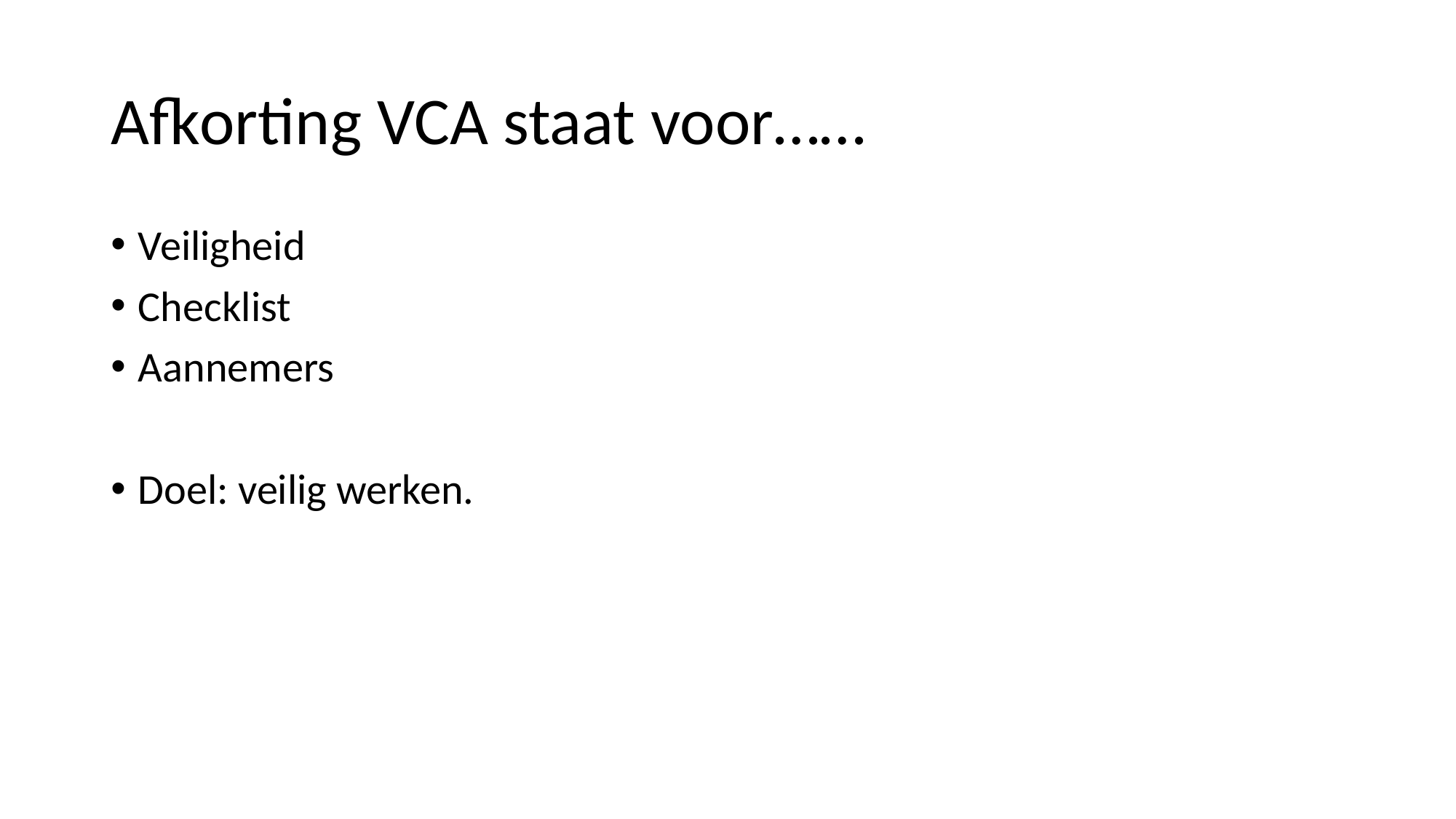

# Afkorting VCA staat voor……
Veiligheid
Checklist
Aannemers

Doel: veilig werken.